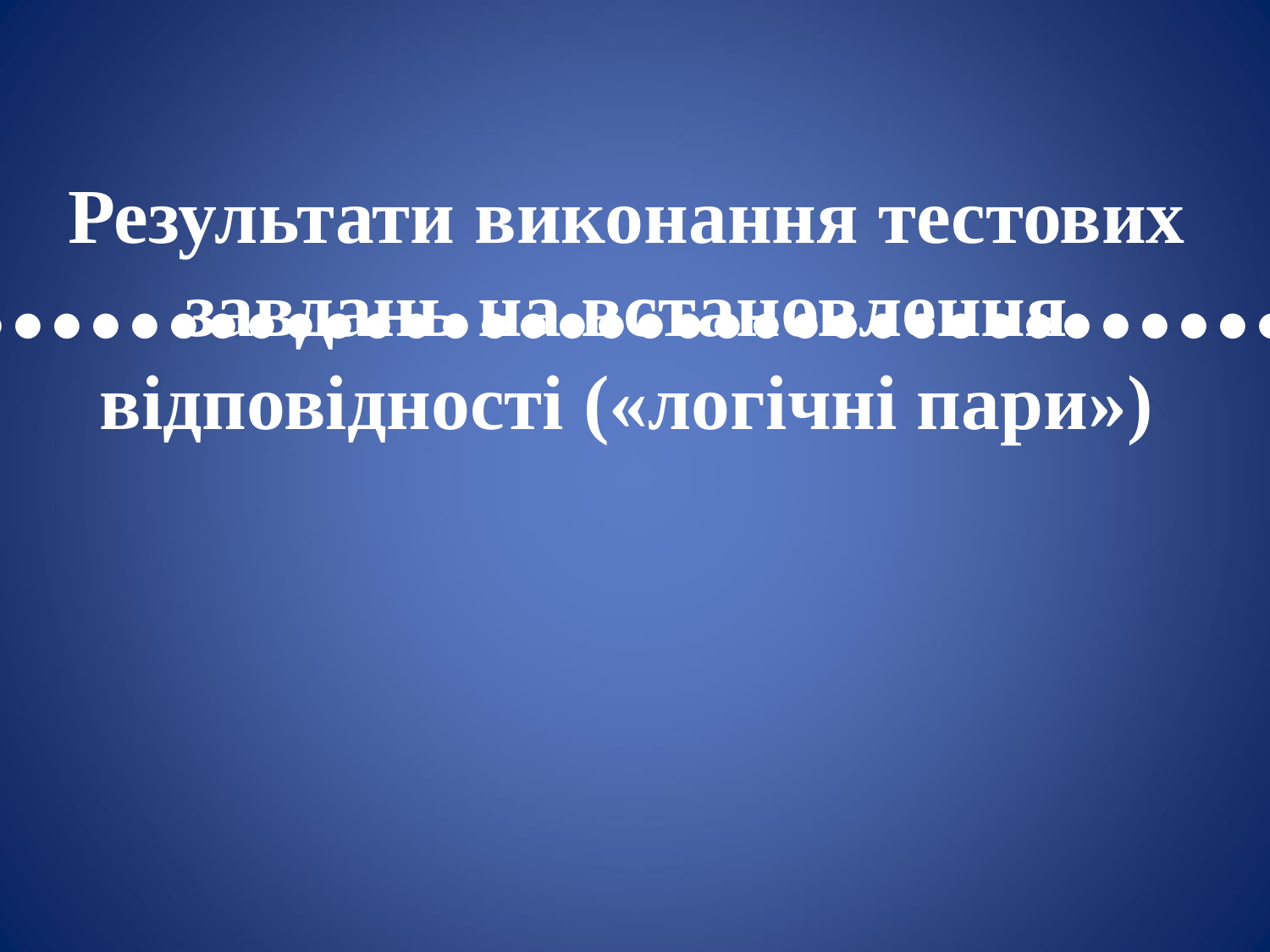

Результати виконання тестових завдань на встановлення відповідності («логічні пари»)
••••••••••••••••••••••••••••••••••